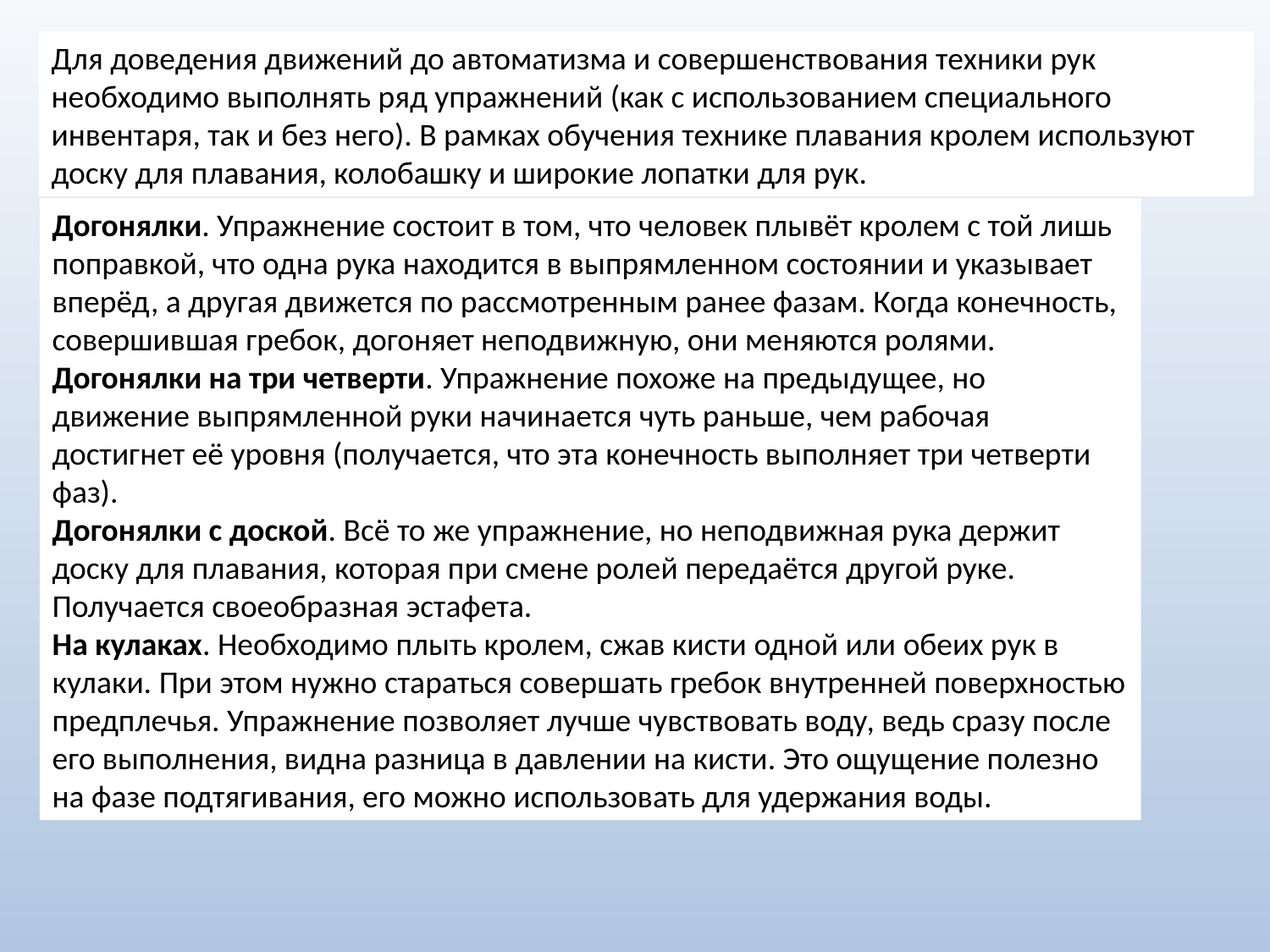

Для доведения движений до автоматизма и совершенствования техники рук необходимо выполнять ряд упражнений (как с использованием специального инвентаря, так и без него). В рамках обучения технике плавания кролем используют доску для плавания, колобашку и широкие лопатки для рук.
Догонялки. Упражнение состоит в том, что человек плывёт кролем с той лишь поправкой, что одна рука находится в выпрямленном состоянии и указывает вперёд, а другая движется по рассмотренным ранее фазам. Когда конечность, совершившая гребок, догоняет неподвижную, они меняются ролями.
Догонялки на три четверти. Упражнение похоже на предыдущее, но движение выпрямленной руки начинается чуть раньше, чем рабочая достигнет её уровня (получается, что эта конечность выполняет три четверти фаз).
Догонялки с доской. Всё то же упражнение, но неподвижная рука держит доску для плавания, которая при смене ролей передаётся другой руке. Получается своеобразная эстафета.
На кулаках. Необходимо плыть кролем, сжав кисти одной или обеих рук в кулаки. При этом нужно стараться совершать гребок внутренней поверхностью предплечья. Упражнение позволяет лучше чувствовать воду, ведь сразу после его выполнения, видна разница в давлении на кисти. Это ощущение полезно на фазе подтягивания, его можно использовать для удержания воды.